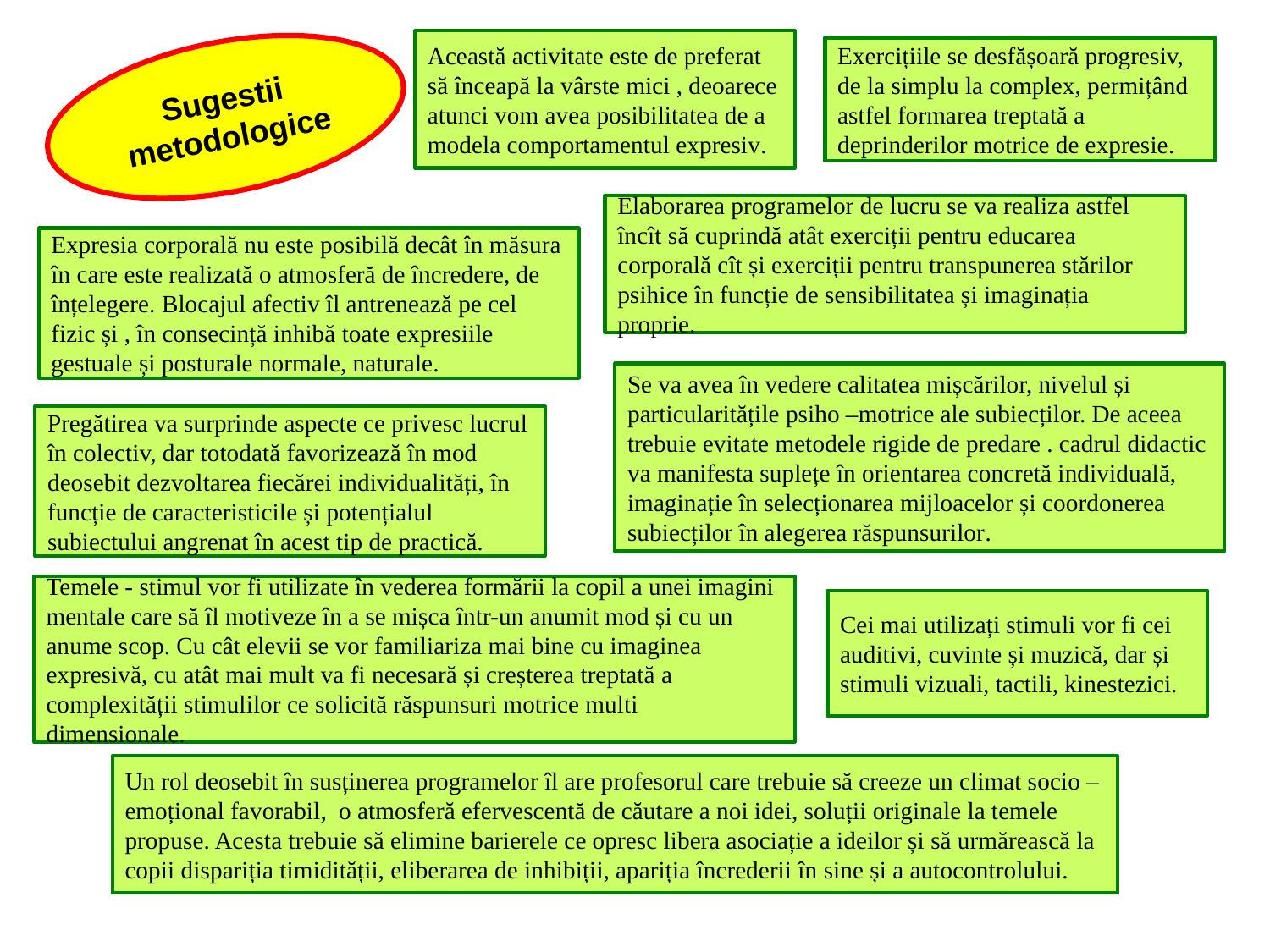

Această activitate este de preferat să înceapă la vârste mici , deoarece atunci vom avea posibilitatea de a modela comportamentul expresiv.
Exercițiile se desfășoară progresiv, de la simplu la complex, permițând astfel formarea treptată a deprinderilor motrice de expresie.
Sugestii metodologice
Elaborarea programelor de lucru se va realiza astfel încît să cuprindă atât exerciții pentru educarea corporală cît și exerciții pentru transpunerea stărilor psihice în funcție de sensibilitatea și imaginația proprie.
Expresia corporală nu este posibilă decât în măsura în care este realizată o atmosferă de încredere, de înțelegere. Blocajul afectiv îl antrenează pe cel fizic și , în consecință inhibă toate expresiile gestuale și posturale normale, naturale.
Se va avea în vedere calitatea mișcărilor, nivelul și particularitățile psiho –motrice ale subiecților. De aceea trebuie evitate metodele rigide de predare . cadrul didactic va manifesta suplețe în orientarea concretă individuală, imaginație în selecționarea mijloacelor și coordonerea subiecților în alegerea răspunsurilor.
Pregătirea va surprinde aspecte ce privesc lucrul în colectiv, dar totodată favorizează în mod deosebit dezvoltarea fiecărei individualități, în funcție de caracteristicile și potențialul subiectului angrenat în acest tip de practică.
Temele - stimul vor fi utilizate în vederea formării la copil a unei imagini mentale care să îl motiveze în a se mișca într-un anumit mod și cu un anume scop. Cu cât elevii se vor familiariza mai bine cu imaginea expresivă, cu atât mai mult va fi necesară și creșterea treptată a complexității stimulilor ce solicită răspunsuri motrice multi dimensionale.
Cei mai utilizați stimuli vor fi cei auditivi, cuvinte și muzică, dar și stimuli vizuali, tactili, kinestezici.
Un rol deosebit în susținerea programelor îl are profesorul care trebuie să creeze un climat socio – emoțional favorabil,  o atmosferă efervescentă de căutare a noi idei, soluții originale la temele propuse. Acesta trebuie să elimine barierele ce opresc libera asociație a ideilor și să urmărească la copii dispariția timidității, eliberarea de inhibiții, apariția încrederii în sine și a autocontrolului.